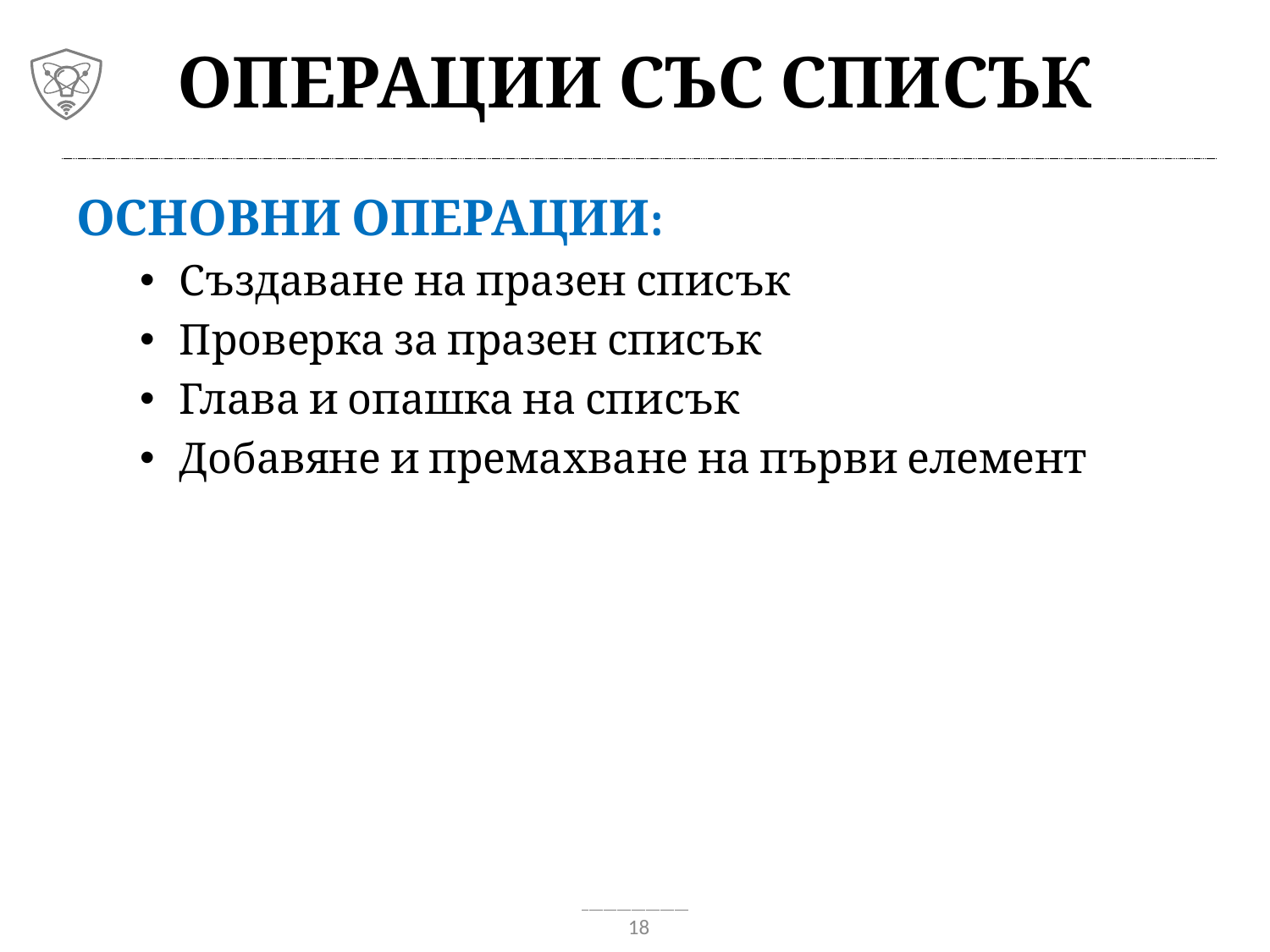

# Операции със списък
Основни операции:
Създаване на празен списък
Проверка за празен списък
Глава и опашка на списък
Добавяне и премахване на първи елемент
18